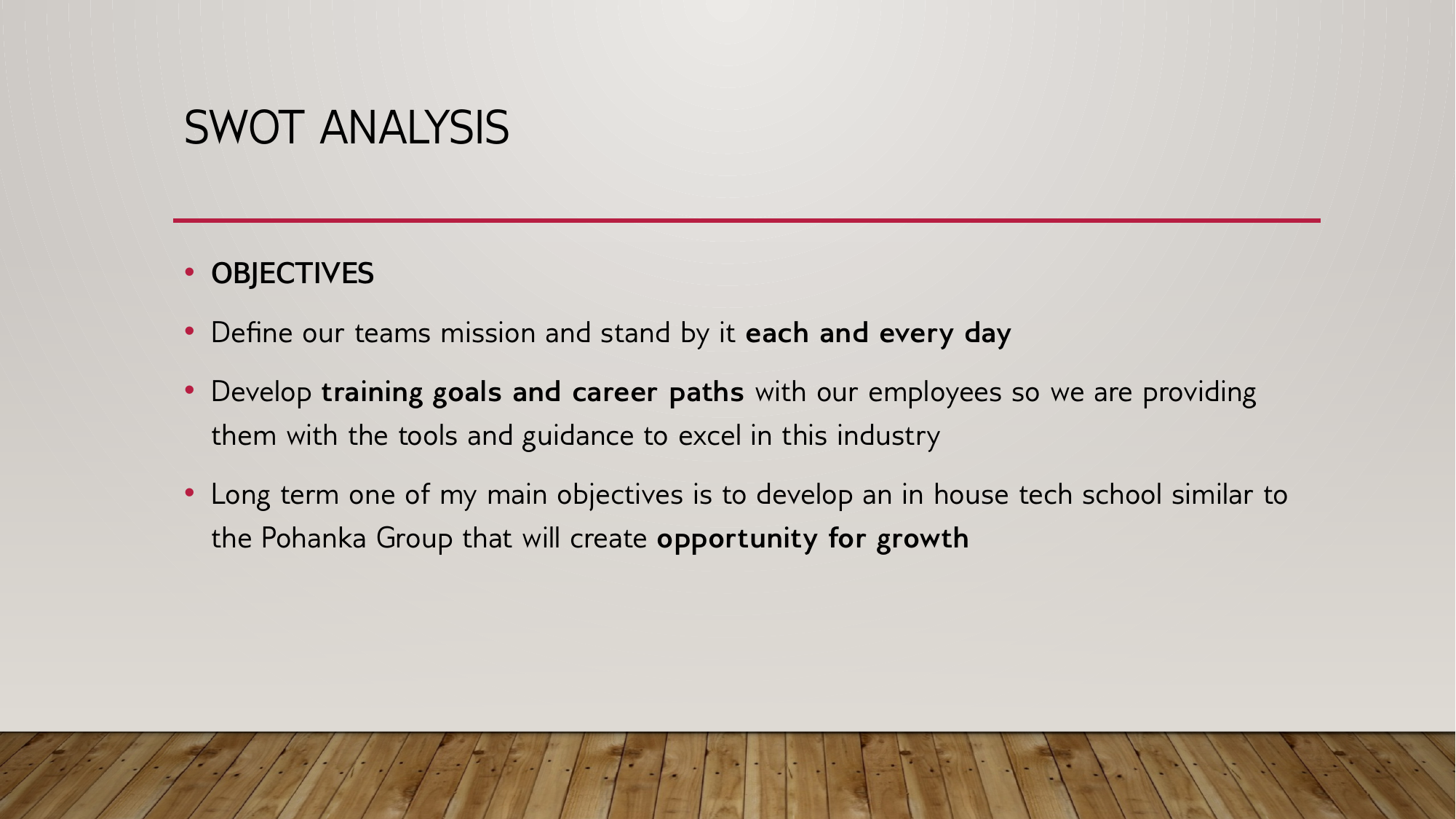

# SWOT Analysis
OBJECTIVES
Define our teams mission and stand by it each and every day
Develop training goals and career paths with our employees so we are providing them with the tools and guidance to excel in this industry
Long term one of my main objectives is to develop an in house tech school similar to the Pohanka Group that will create opportunity for growth